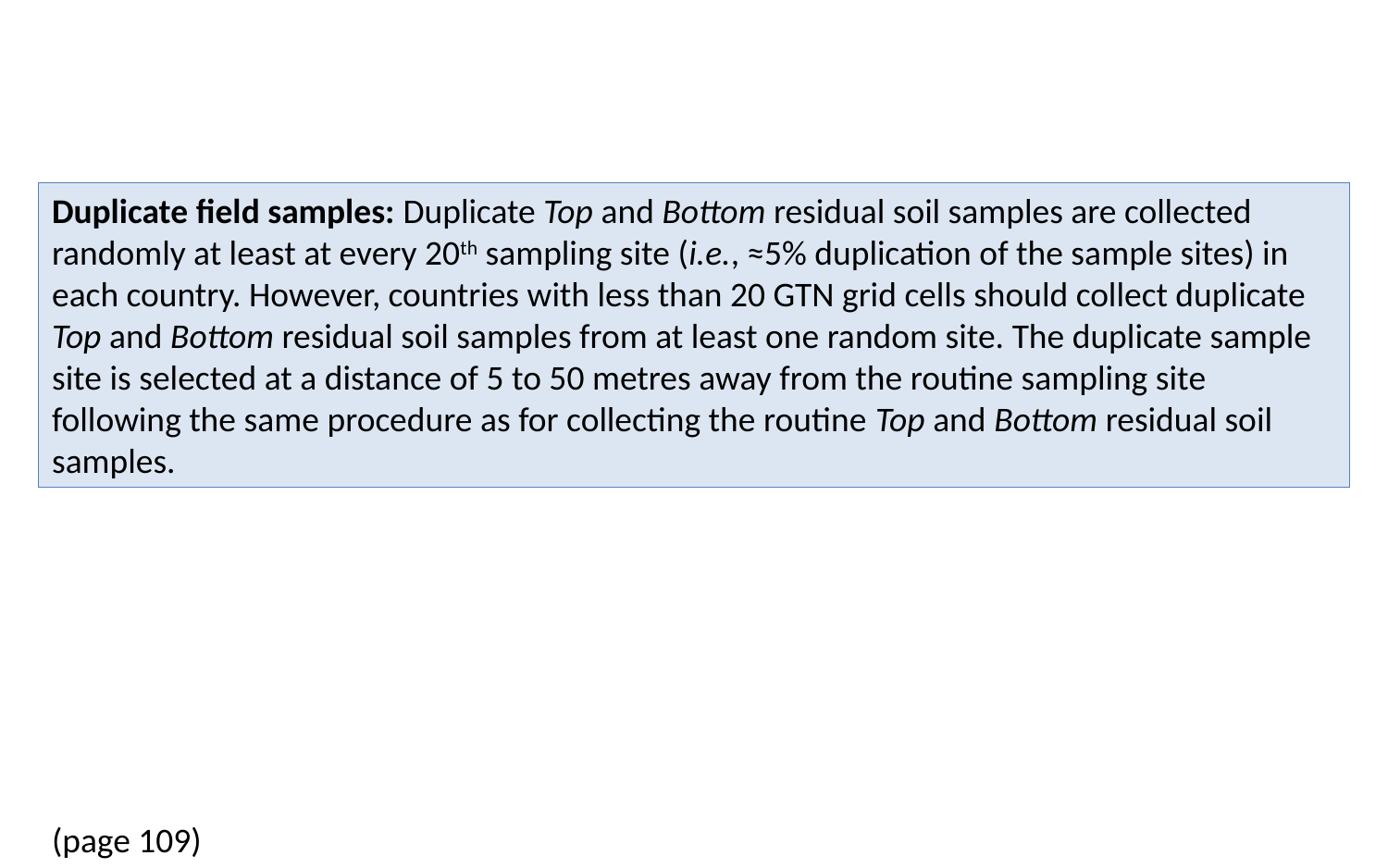

Duplicate field samples: Duplicate Top and Bottom residual soil samples are collected randomly at least at every 20th sampling site (i.e., ≈5% duplication of the sample sites) in each country. However, countries with less than 20 GTN grid cells should collect duplicate Top and Bottom residual soil samples from at least one random site. The duplicate sample site is selected at a distance of 5 to 50 metres away from the routine sampling site following the same procedure as for collecting the routine Top and Bottom residual soil samples.
(page 109)
| Duplicate field samples: Duplicate Top and Bottom residual soil samples are collected randomly at least at every 20th sampling site (i.e., ≈5% duplication of the sample sites) in each country. However, countries with less than 20 GTN grid cells should collect duplicate Top and Bottom residual soil samples from at least one random site. The duplicate sample site is selected at a distance of 5 to 50 metres away from the routine sampling site following the same procedure as for collecting the routine Top and Bottom residual soil samples. |
| --- |